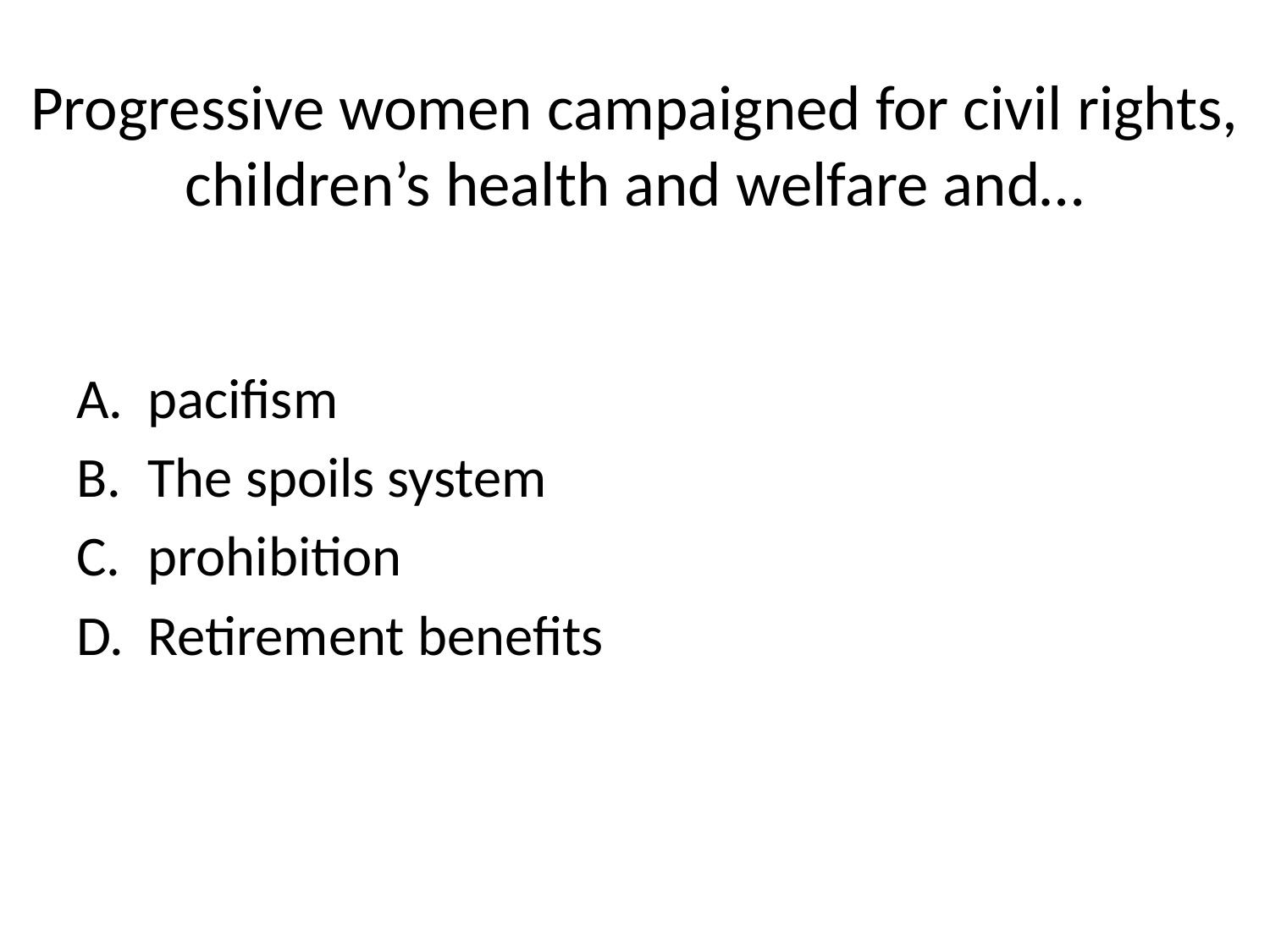

# Progressive women campaigned for civil rights, children’s health and welfare and…
pacifism
The spoils system
prohibition
Retirement benefits